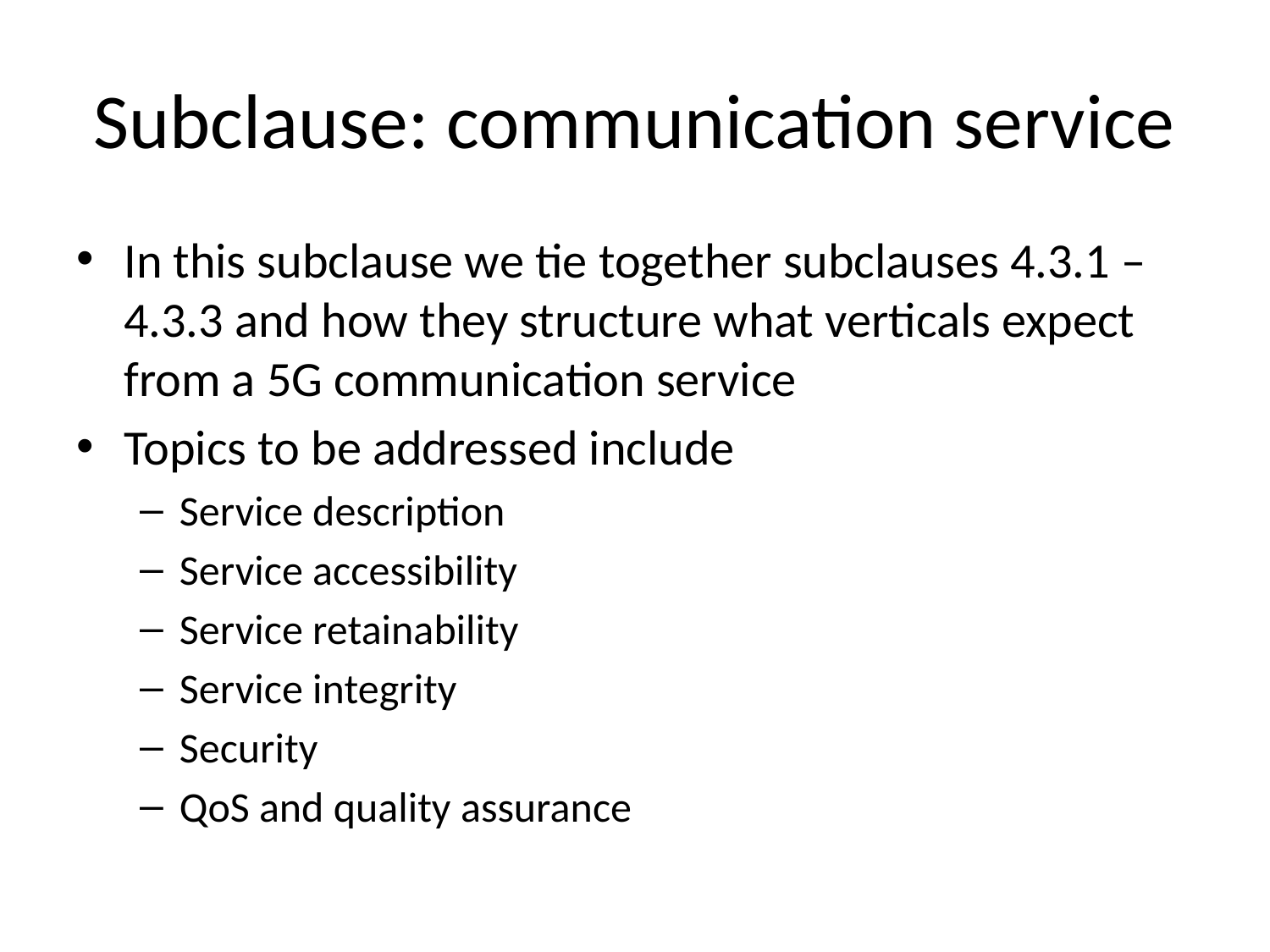

# Subclause: communication service
In this subclause we tie together subclauses 4.3.1 – 4.3.3 and how they structure what verticals expect from a 5G communication service
Topics to be addressed include
Service description
Service accessibility
Service retainability
Service integrity
Security
QoS and quality assurance